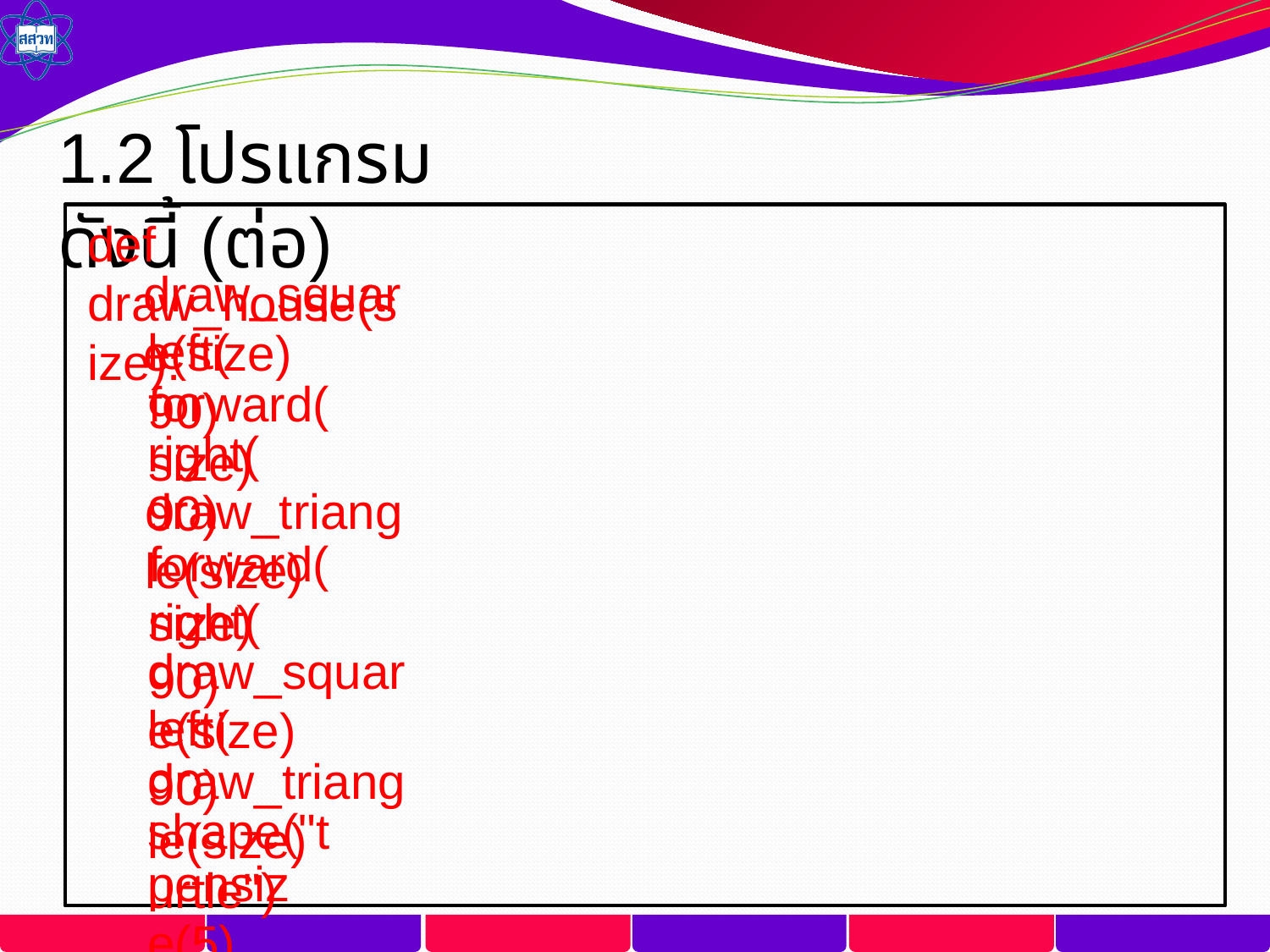

1.2 โปรแกรม ดังนี้ (ต่อ)

def draw_house(size):
draw_square(size)
left(90)
forward(size)
right(90)
draw_triangle(size)
forward(size)
right(90)
draw_square(size)
left(90)
draw_triangle(size)
shape("turtle")
pensize(5)